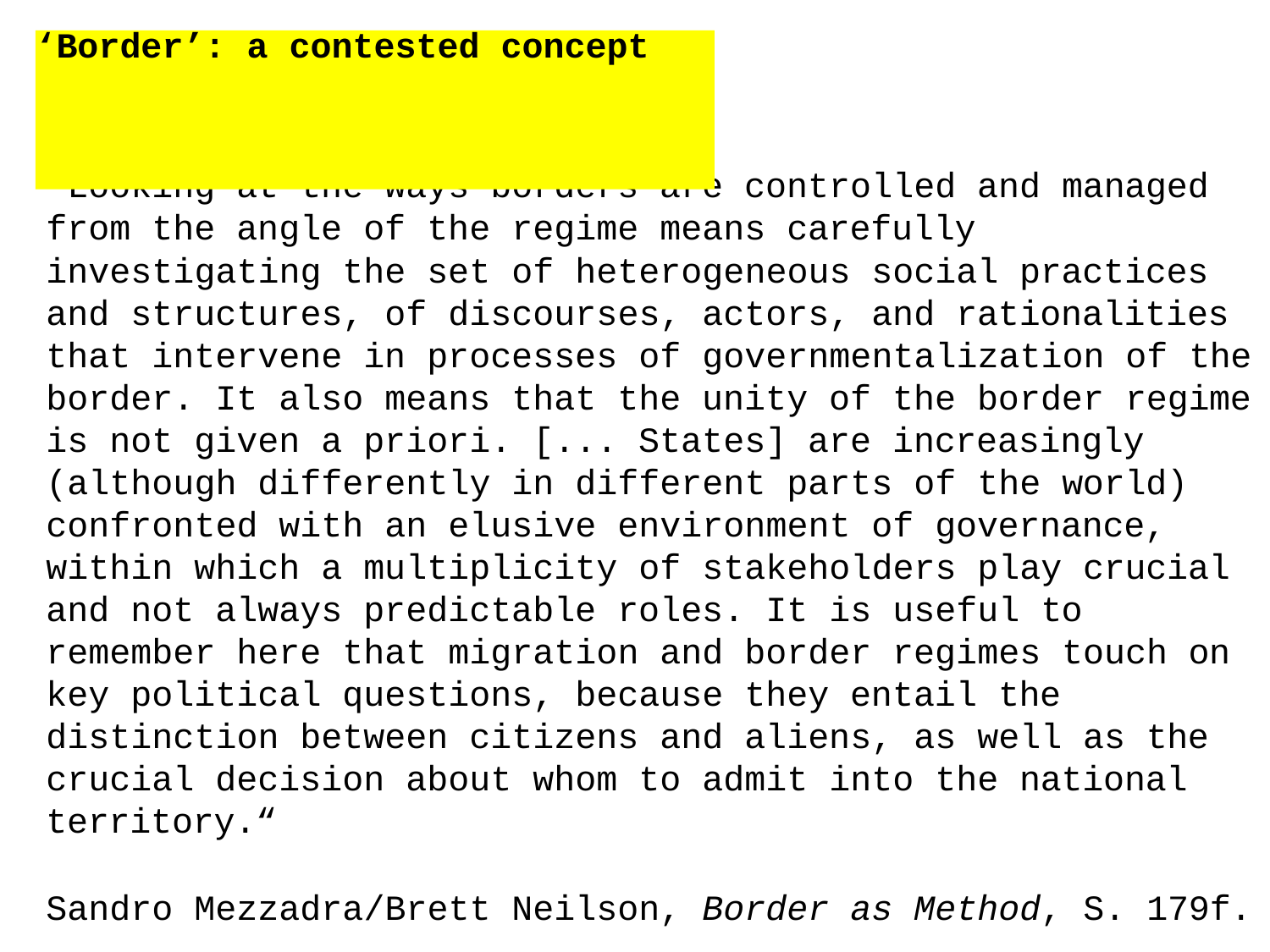

# ‘Border’: a contested concept
“Looking at the ways borders are controlled and managed from the angle of the regime means carefully investigating the set of heterogeneous social practices and structures, of discourses, actors, and rationalities that intervene in processes of governmentalization of the border. It also means that the unity of the border regime is not given a priori. [... States] are increasingly (although differently in different parts of the world) confronted with an elusive environment of governance, within which a multiplicity of stakeholders play crucial and not always predictable roles. It is useful to remember here that migration and border regimes touch on key political questions, because they entail the distinction between citizens and aliens, as well as the crucial decision about whom to admit into the national territory.“

Sandro Mezzadra/Brett Neilson, Border as Method, S. 179f.